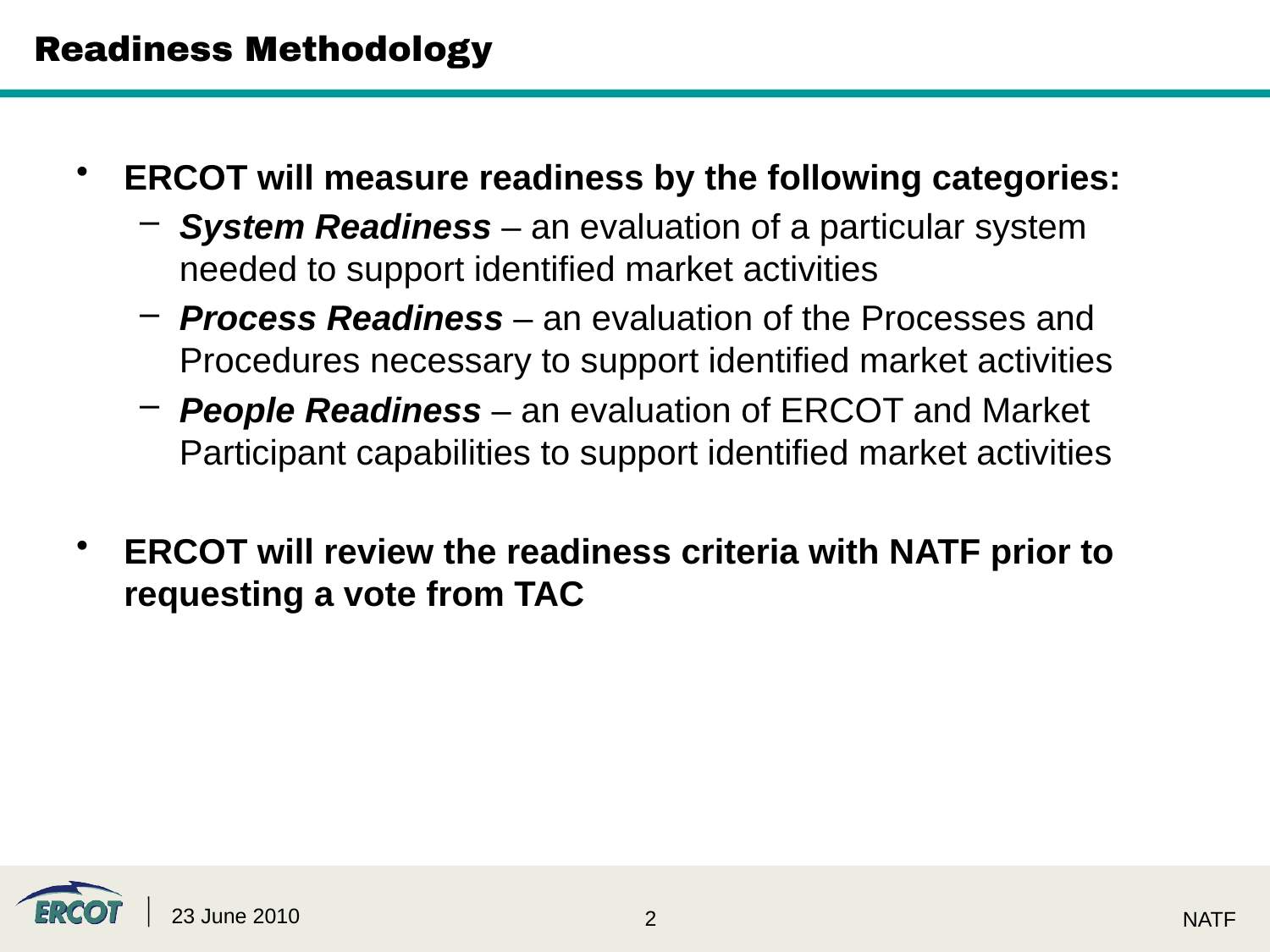

# Readiness Methodology
ERCOT will measure readiness by the following categories:
System Readiness – an evaluation of a particular system needed to support identified market activities
Process Readiness – an evaluation of the Processes and Procedures necessary to support identified market activities
People Readiness – an evaluation of ERCOT and Market Participant capabilities to support identified market activities

ERCOT will review the readiness criteria with NATF prior to requesting a vote from TAC
23 June 2010
NATF